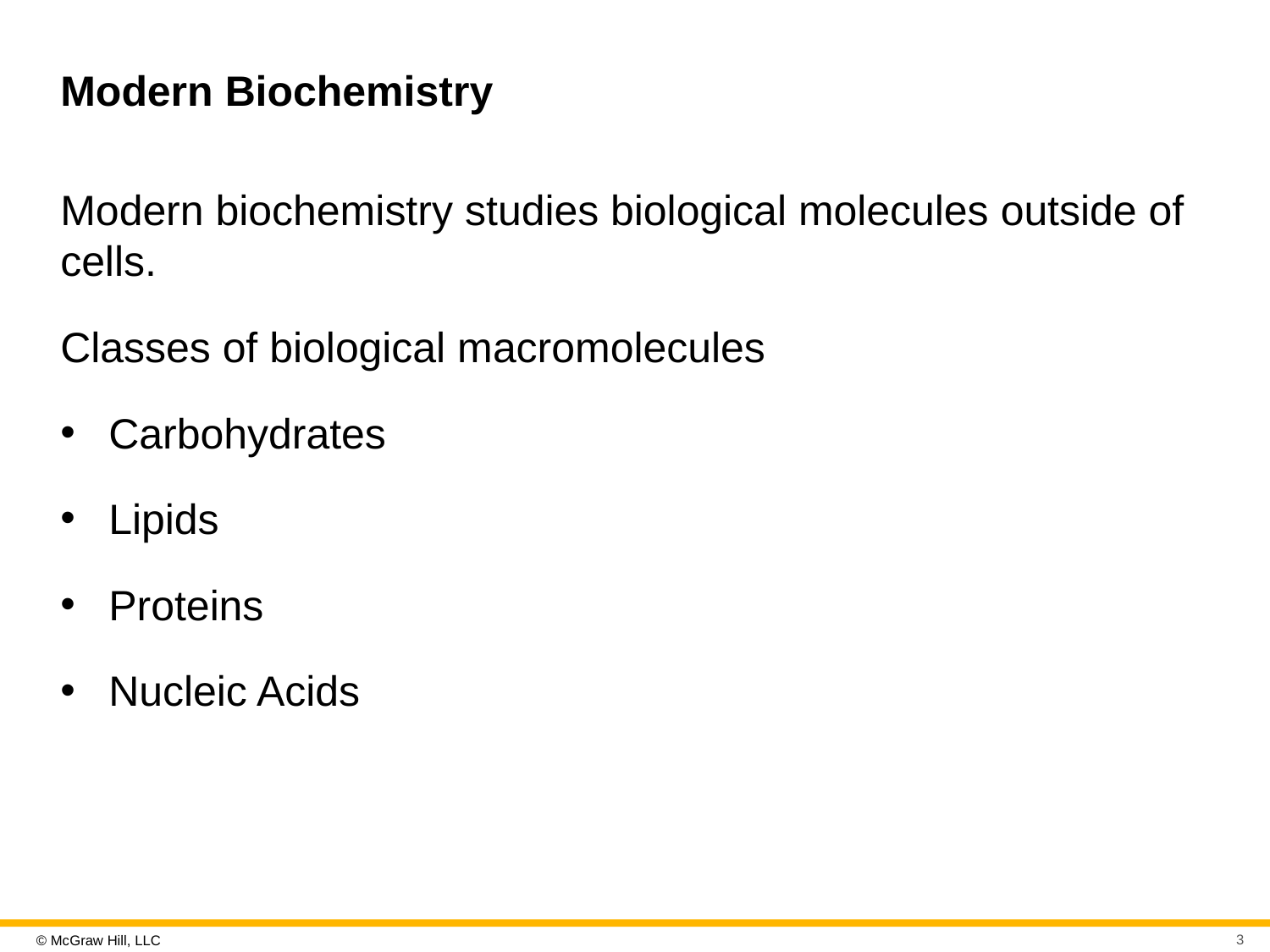

# Modern Biochemistry
Modern biochemistry studies biological molecules outside of cells.
Classes of biological macromolecules
Carbohydrates
Lipids
Proteins
Nucleic Acids
3